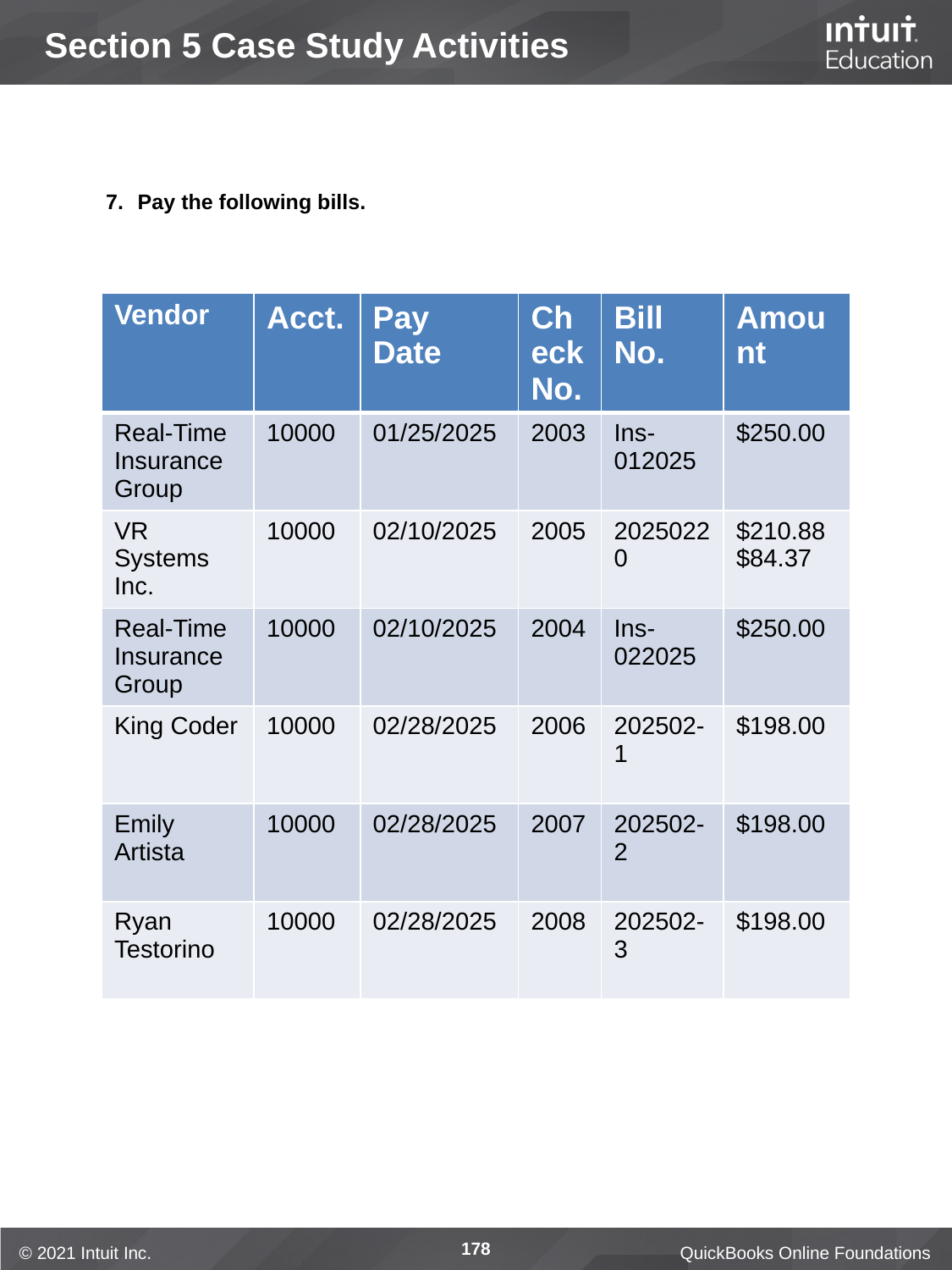

# Section 5 Case Study Activities
Pay the following bills.
| Vendor | Acct. | Pay Date | Check No. | Bill No. | Amount |
| --- | --- | --- | --- | --- | --- |
| Real-Time Insurance Group | 10000 | 01/25/2025 | 2003 | Ins-012025 | $250.00 |
| VR Systems Inc. | 10000 | 02/10/2025 | 2005 | 20250220 | $210.88 $84.37 |
| Real-Time Insurance Group | 10000 | 02/10/2025 | 2004 | Ins-022025 | $250.00 |
| King Coder | 10000 | 02/28/2025 | 2006 | 202502-1 | $198.00 |
| Emily Artista | 10000 | 02/28/2025 | 2007 | 202502-2 | $198.00 |
| Ryan Testorino | 10000 | 02/28/2025 | 2008 | 202502-3 | $198.00 |
178